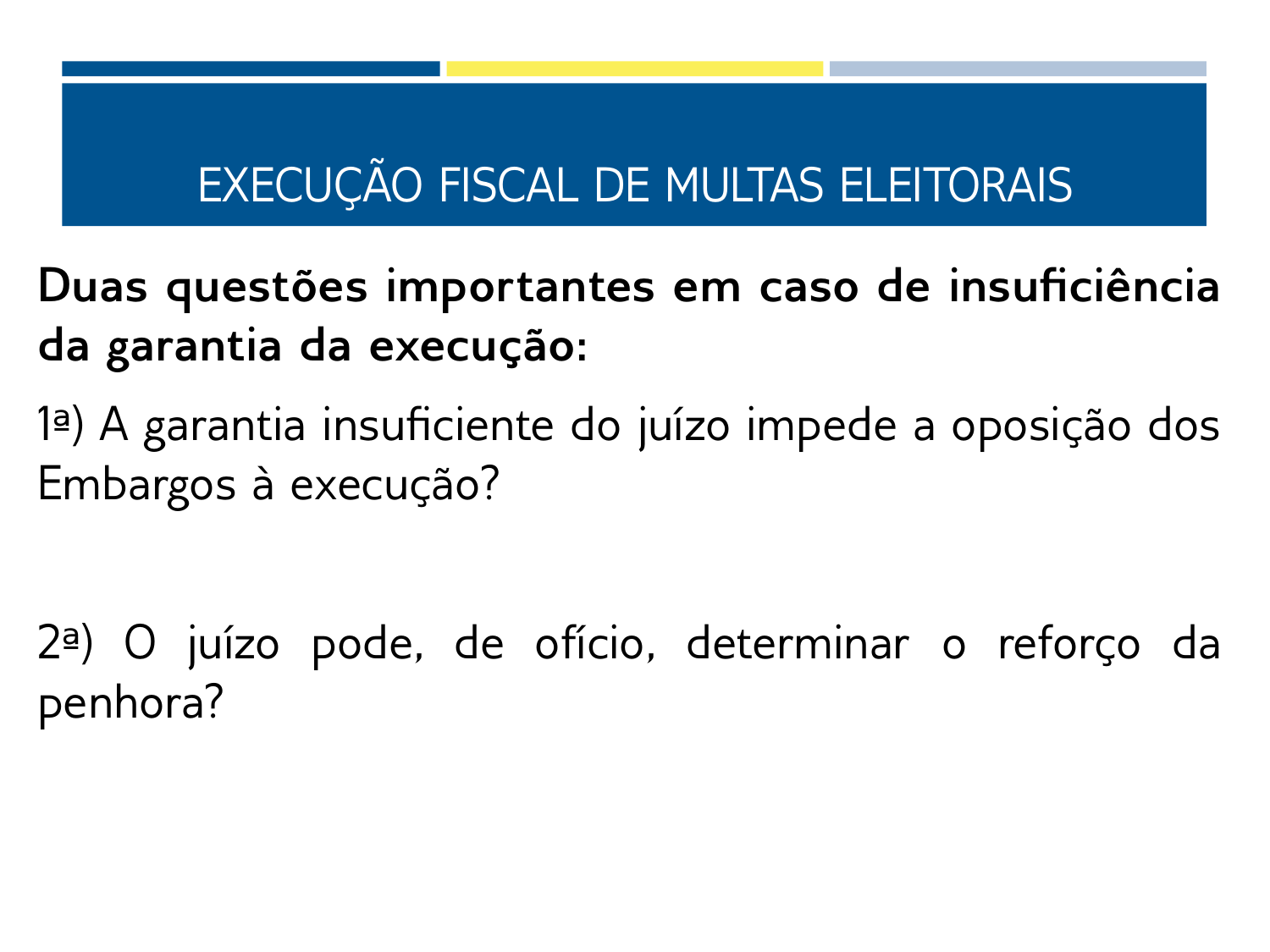

# EXECUÇÃO FISCAL DE MULTAS ELEITORAIS
Duas questões importantes em caso de insuficiência da garantia da execução:
1ª) A garantia insuficiente do juízo impede a oposição dos Embargos à execução?

2ª) O juízo pode, de ofício, determinar o reforço da penhora?